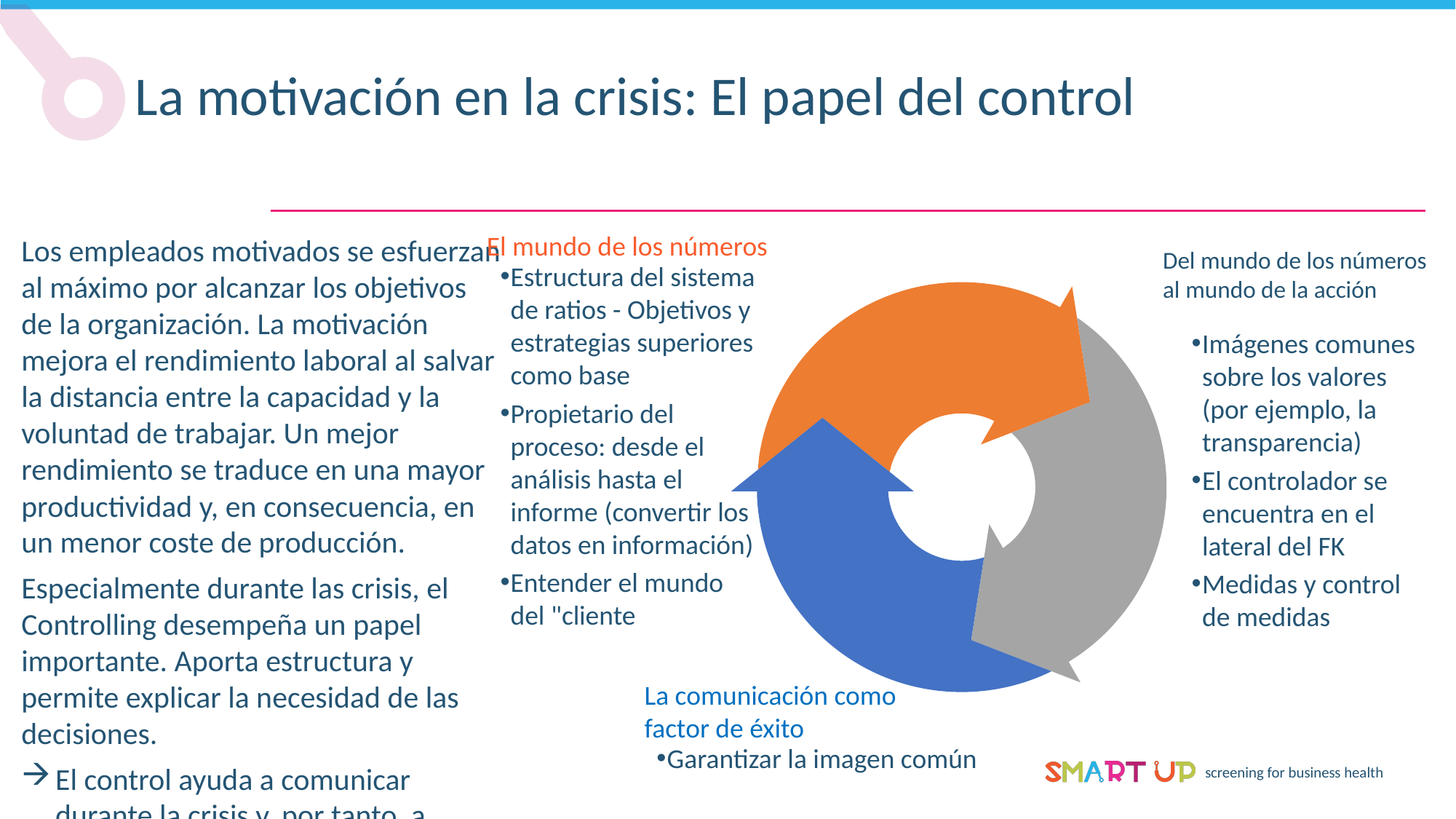

La motivación en la crisis: El papel del control
El mundo de los números
Los empleados motivados se esfuerzan al máximo por alcanzar los objetivos de la organización. La motivación mejora el rendimiento laboral al salvar la distancia entre la capacidad y la voluntad de trabajar. Un mejor rendimiento se traduce en una mayor productividad y, en consecuencia, en un menor coste de producción.
Especialmente durante las crisis, el Controlling desempeña un papel importante. Aporta estructura y permite explicar la necesidad de las decisiones.
El control ayuda a comunicar durante la crisis y, por tanto, a motivar

Del mundo de los números
al mundo de la acción
Estructura del sistema de ratios - Objetivos y estrategias superiores como base
Propietario del proceso: desde el análisis hasta el informe (convertir los datos en información)
Entender el mundo del "cliente

Imágenes comunes sobre los valores (por ejemplo, la transparencia)
El controlador se encuentra en el lateral del FK
Medidas y control de medidas

La comunicación como
factor de éxito
Garantizar la imagen común